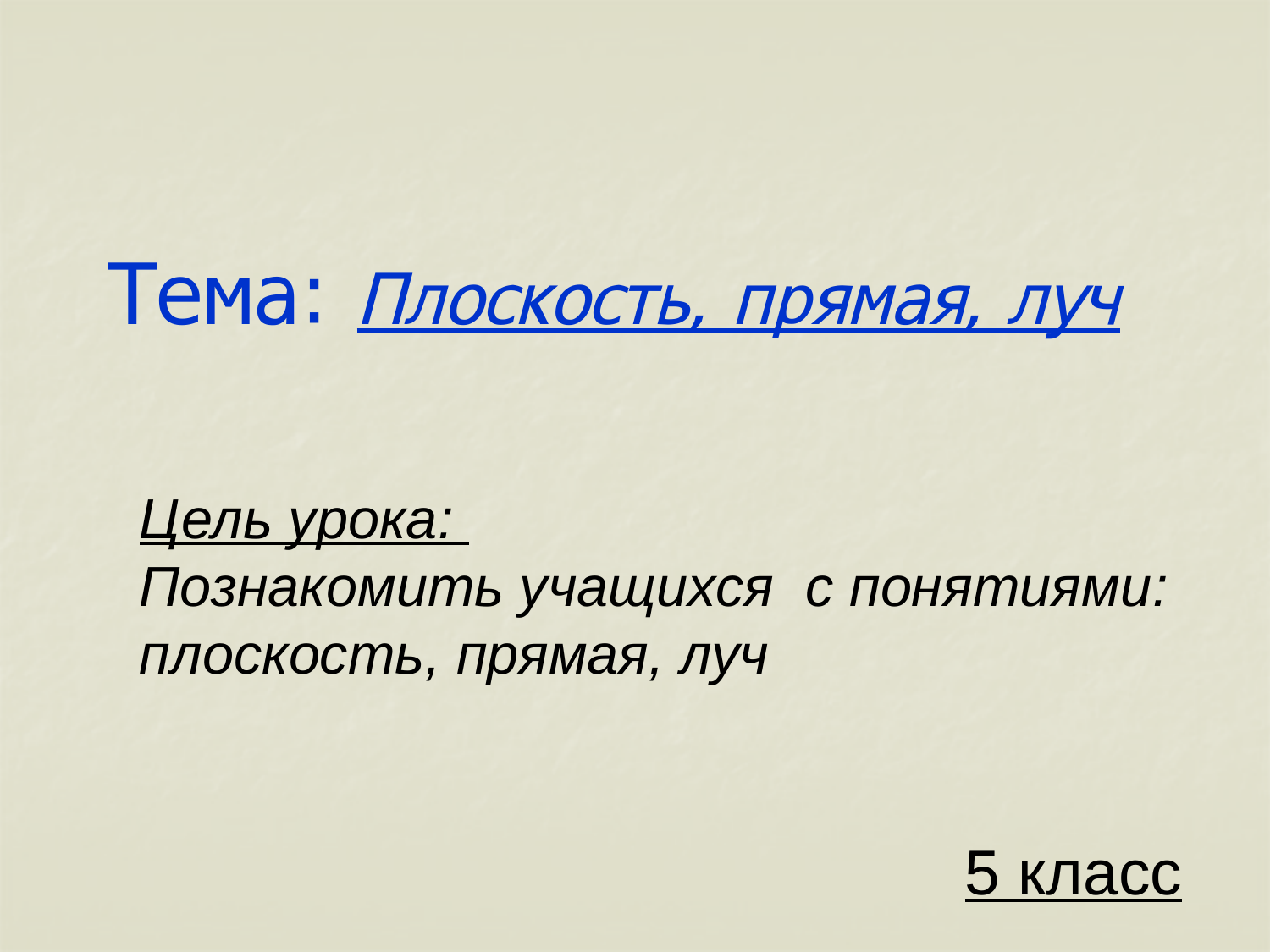

# Тема: Плоскость, прямая, луч
Цель урока:
Познакомить учащихся  с понятиями: плоскость, прямая, луч
5 класс